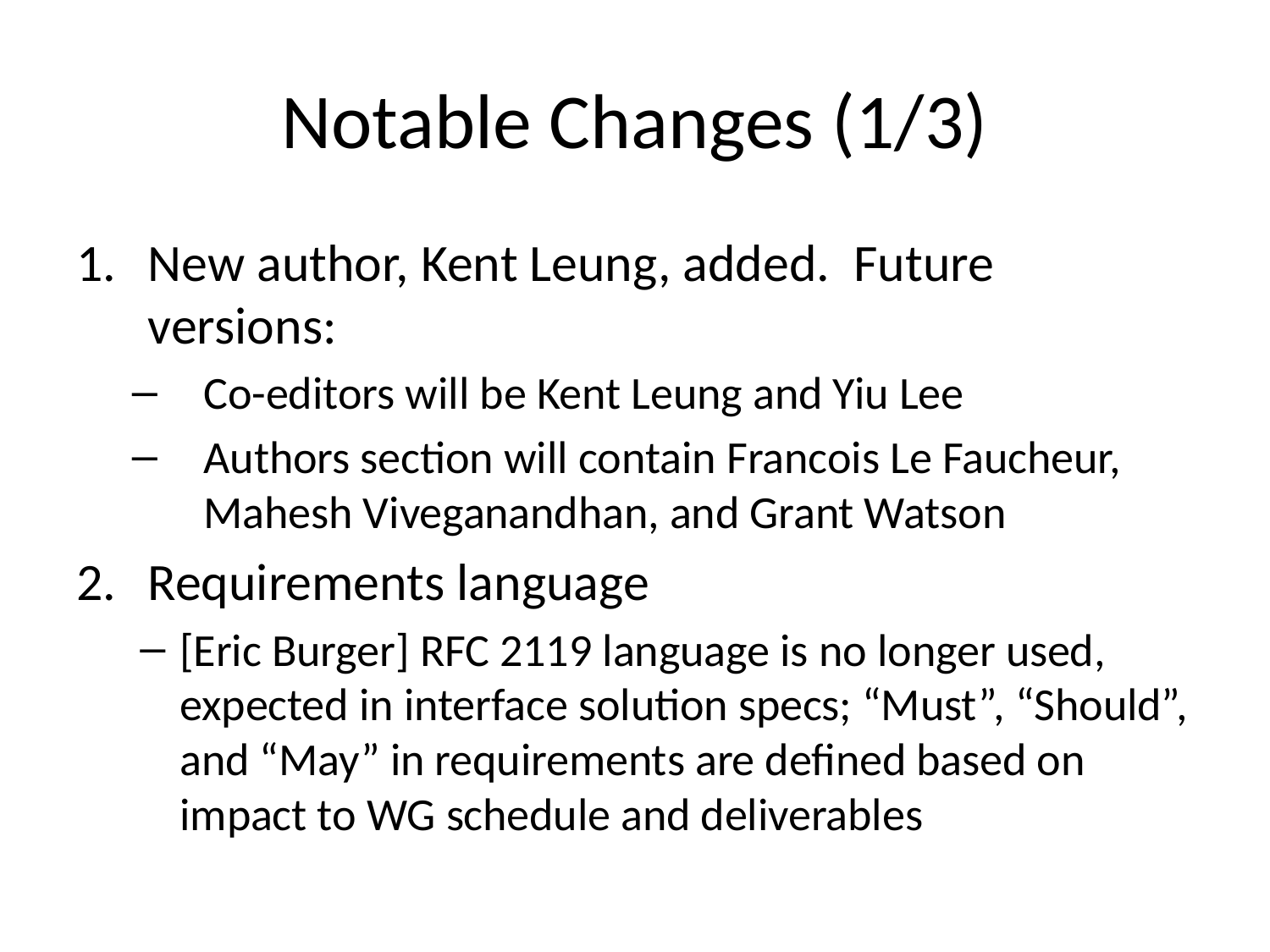

# Notable Changes (1/3)
New author, Kent Leung, added.  Future versions:
Co-editors will be Kent Leung and Yiu Lee
Authors section will contain Francois Le Faucheur, Mahesh Viveganandhan, and Grant Watson
Requirements language
[Eric Burger] RFC 2119 language is no longer used, expected in interface solution specs; “Must”, “Should”, and “May” in requirements are defined based on impact to WG schedule and deliverables